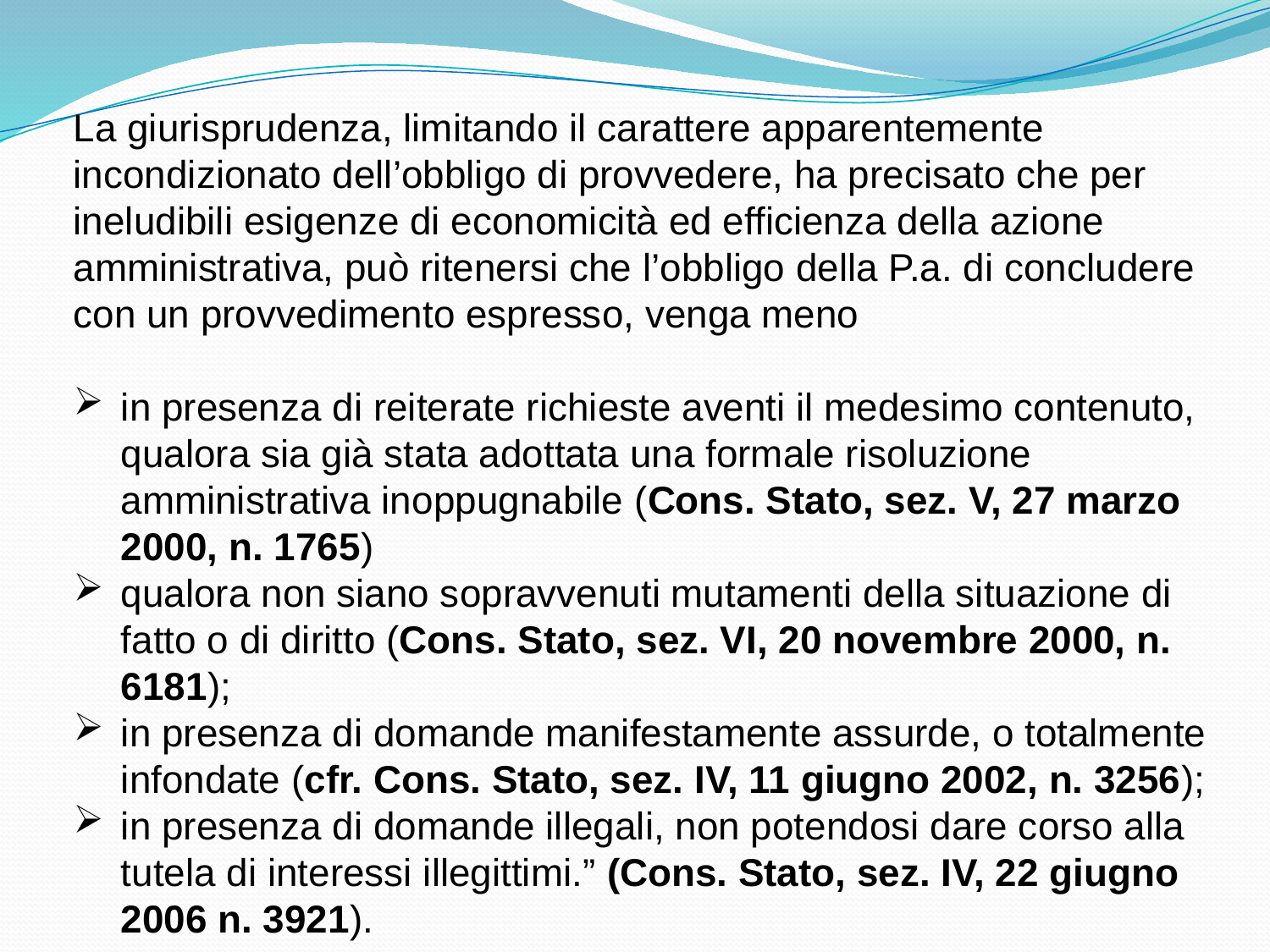

La giurisprudenza, limitando il carattere apparentemente incondizionato dell’obbligo di provvedere, ha precisato che per ineludibili esigenze di economicità ed efficienza della azione amministrativa, può ritenersi che l’obbligo della P.a. di concludere con un provvedimento espresso, venga meno

in presenza di reiterate richieste aventi il medesimo contenuto, qualora sia già stata adottata una formale risoluzione amministrativa inoppugnabile (Cons. Stato, sez. V, 27 marzo 2000, n. 1765)
qualora non siano sopravvenuti mutamenti della situazione di fatto o di diritto (Cons. Stato, sez. VI, 20 novembre 2000, n. 6181);
in presenza di domande manifestamente assurde, o totalmente infondate (cfr. Cons. Stato, sez. IV, 11 giugno 2002, n. 3256);
in presenza di domande illegali, non potendosi dare corso alla tutela di interessi illegittimi.” (Cons. Stato, sez. IV, 22 giugno 2006 n. 3921).